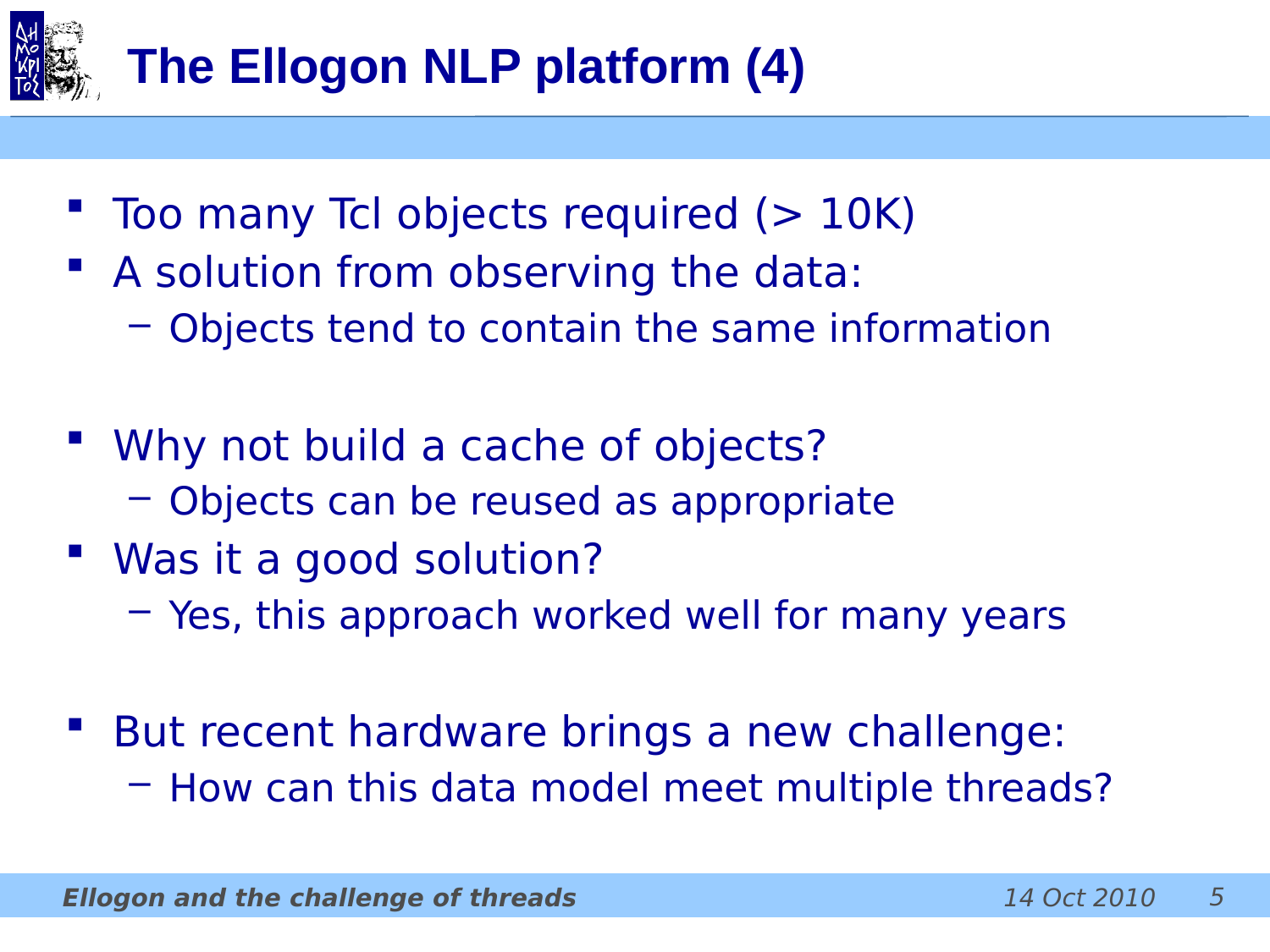

# The Ellogon NLP platform (4)
Too many Tcl objects required (> 10K)
A solution from observing the data:
Objects tend to contain the same information

Why not build a cache of objects?
Objects can be reused as appropriate
Was it a good solution?
Yes, this approach worked well for many years

But recent hardware brings a new challenge:
How can this data model meet multiple threads?

5
Ellogon and the challenge of threads
14 Oct 2010